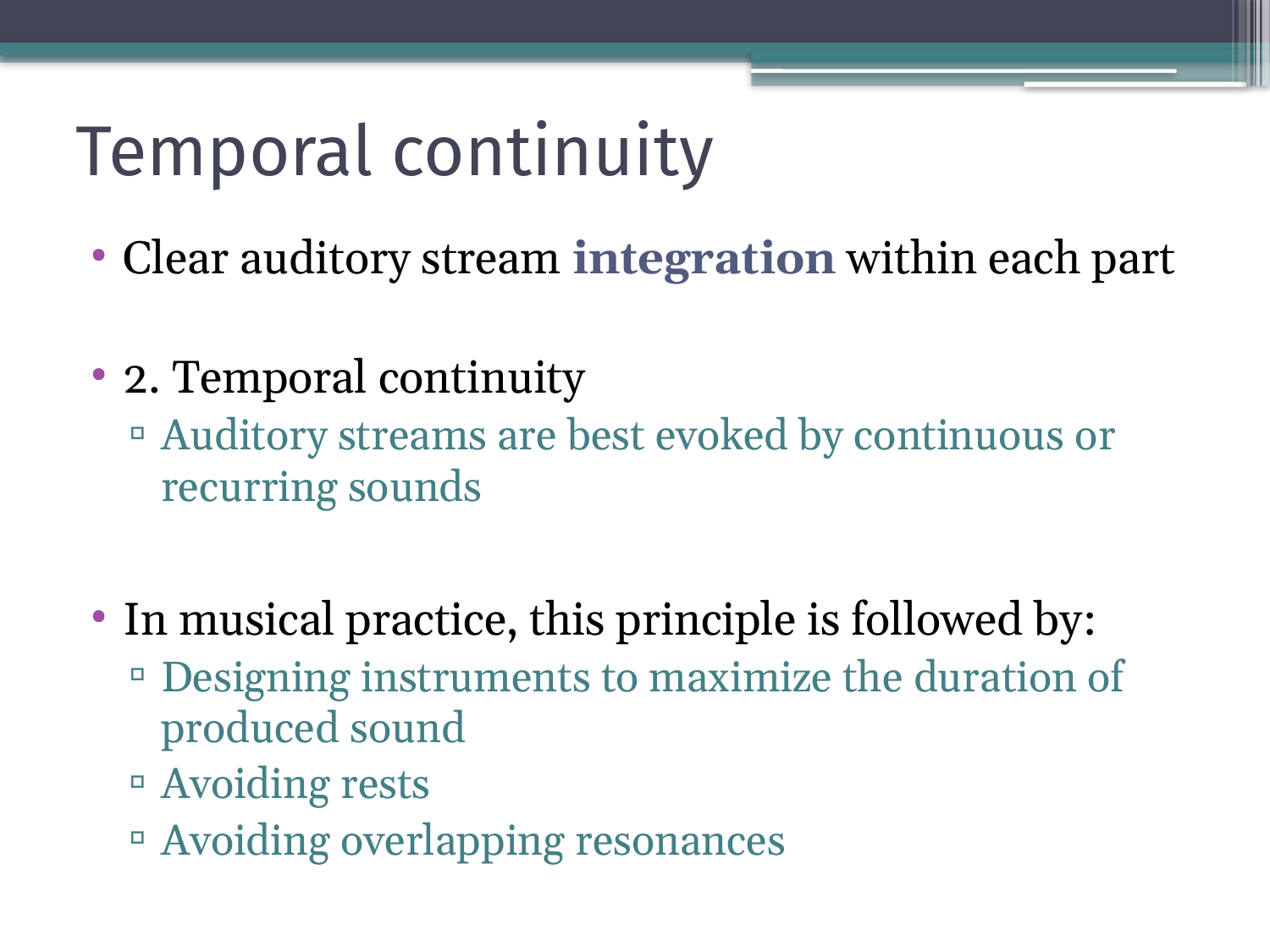

# Temporal continuity
Clear auditory stream integration within each part

2. Temporal continuity
Auditory streams are best evoked by continuous or recurring sounds

In musical practice, this principle is followed by:
Designing instruments to maximize the duration of produced sound
Avoiding rests
Avoiding overlapping resonances